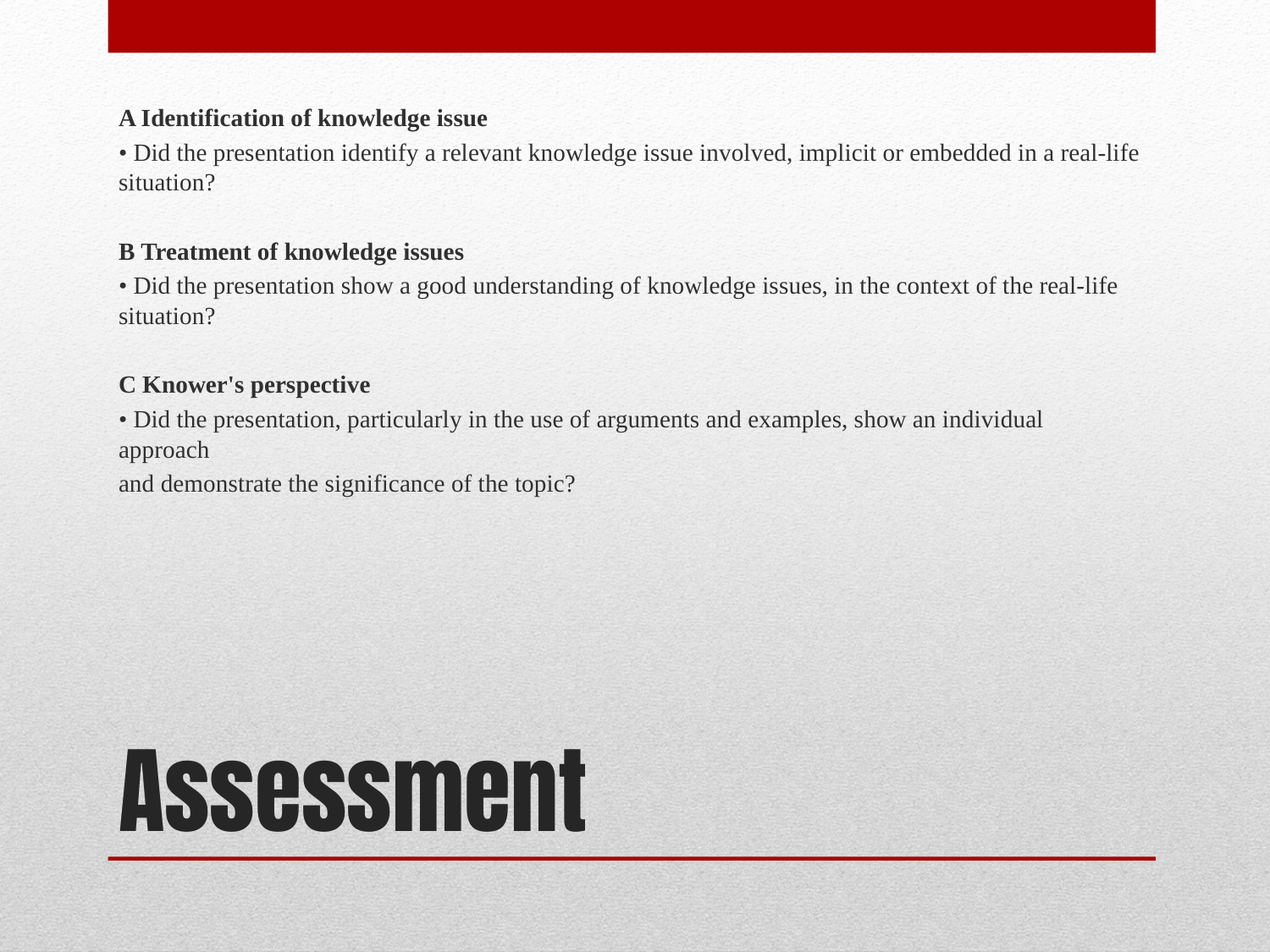

A Identification of knowledge issue
• Did the presentation identify a relevant knowledge issue involved, implicit or embedded in a real-life situation?

B Treatment of knowledge issues
• Did the presentation show a good understanding of knowledge issues, in the context of the real-life situation?

C Knower's perspective
• Did the presentation, particularly in the use of arguments and examples, show an individual approach
and demonstrate the significance of the topic?

# Assessment